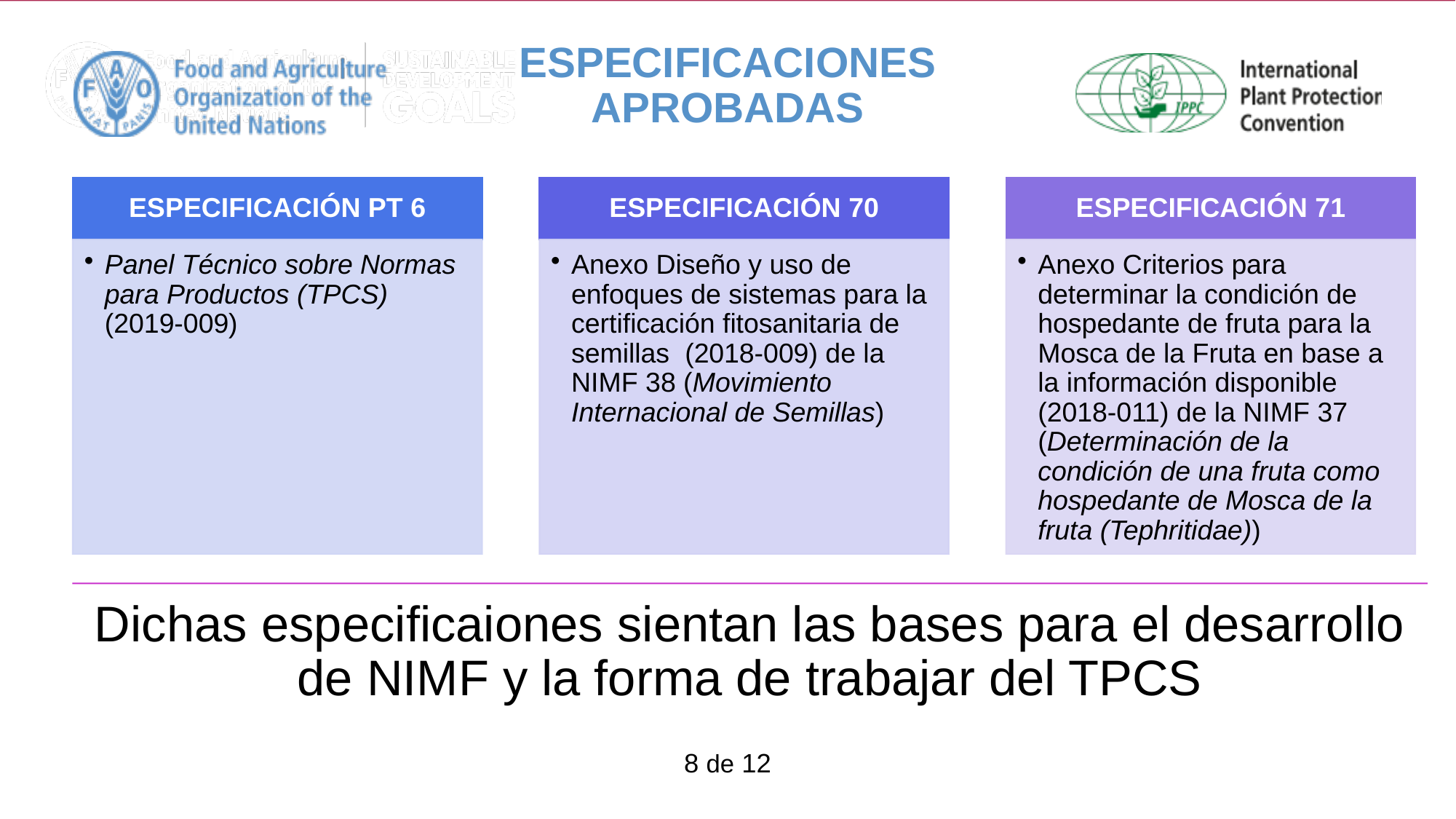

# ESPECIFICACIONES APROBADAS
ESPECIFICACIÓN PT 6
Panel Técnico sobre Normas para Productos (TPCS) (2019-009)
ESPECIFICACIÓN 70
Anexo Diseño y uso de enfoques de sistemas para la certificación fitosanitaria de semillas  (2018-009) de la NIMF 38 (Movimiento Internacional de Semillas)
ESPECIFICACIÓN 71
Anexo Criterios para determinar la condición de hospedante de fruta para la Mosca de la Fruta en base a la información disponible (2018-011) de la NIMF 37 (Determinación de la condición de una fruta como hospedante de Mosca de la fruta (Tephritidae))
Dichas especificaiones sientan las bases para el desarrollo de NIMF y la forma de trabajar del TPCS
8 de 12